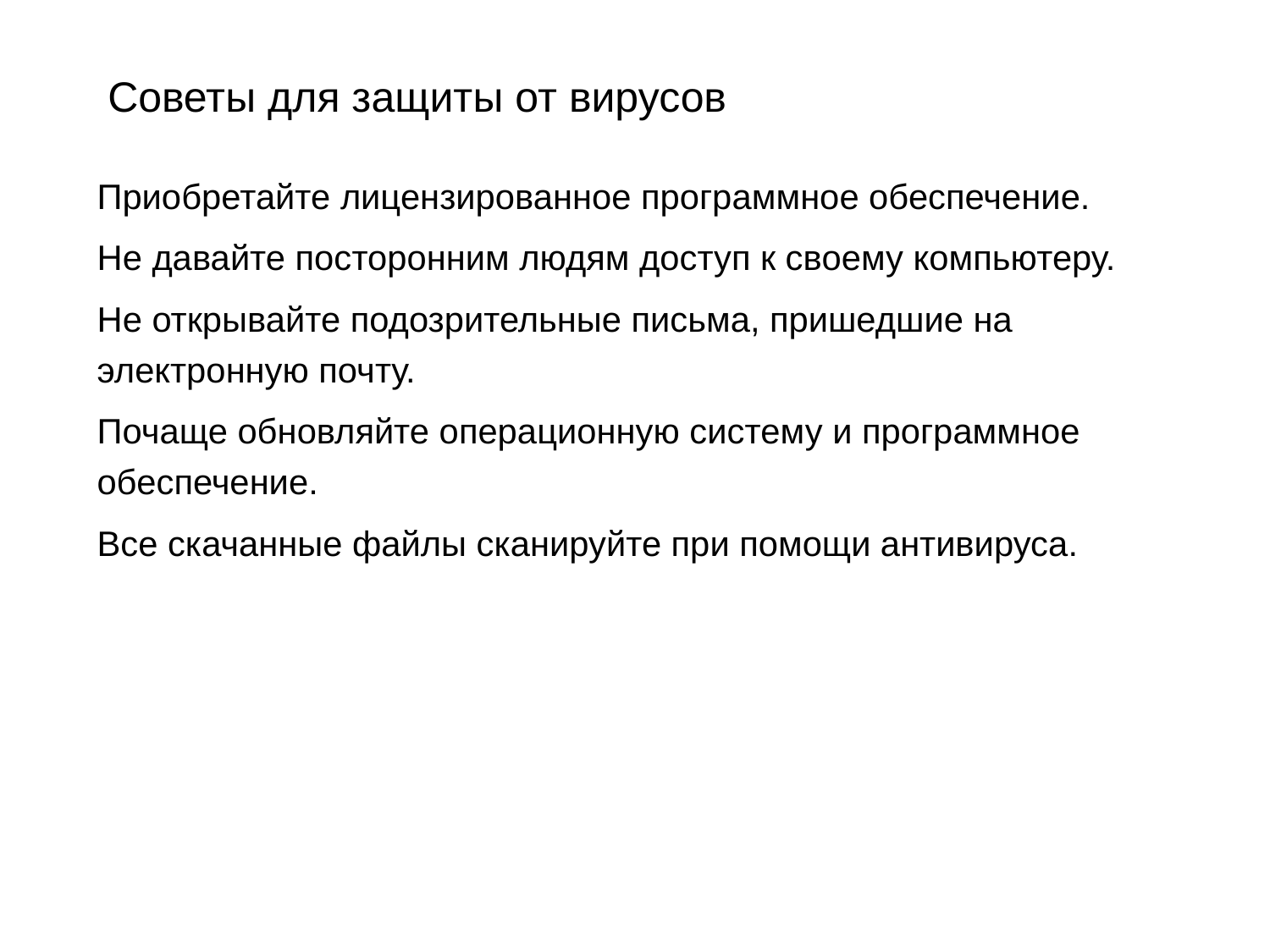

Советы для защиты от вирусов
Приобретайте лицензированное программное обеспечение.
Не давайте посторонним людям доступ к своему компьютеру.
Не открывайте подозрительные письма, пришедшие на электронную почту.
Почаще обновляйте операционную систему и программное обеспечение.
Все скачанные файлы сканируйте при помощи антивируса.